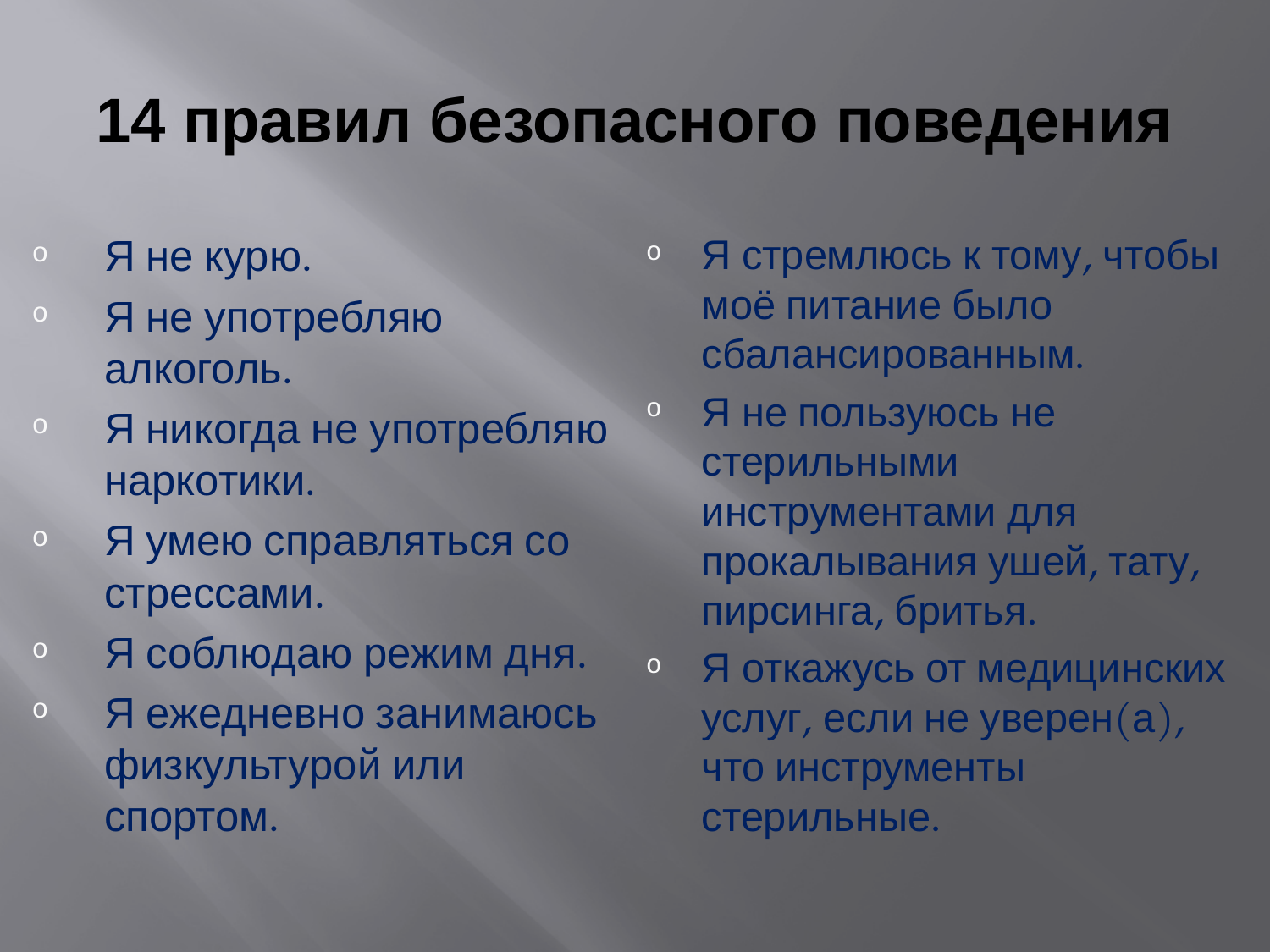

# 14 правил безопасного поведения
Я не курю.
Я не употребляю алкоголь.
Я никогда не употребляю наркотики.
Я умею справляться со стрессами.
Я соблюдаю режим дня.
Я ежедневно занимаюсь физкультурой или спортом.

Я стремлюсь к тому, чтобы моё питание было сбалансированным.
Я не пользуюсь не стерильными инструментами для прокалывания ушей, тату, пирсинга, бритья.
Я откажусь от медицинских услуг, если не уверен(а), что инструменты стерильные.